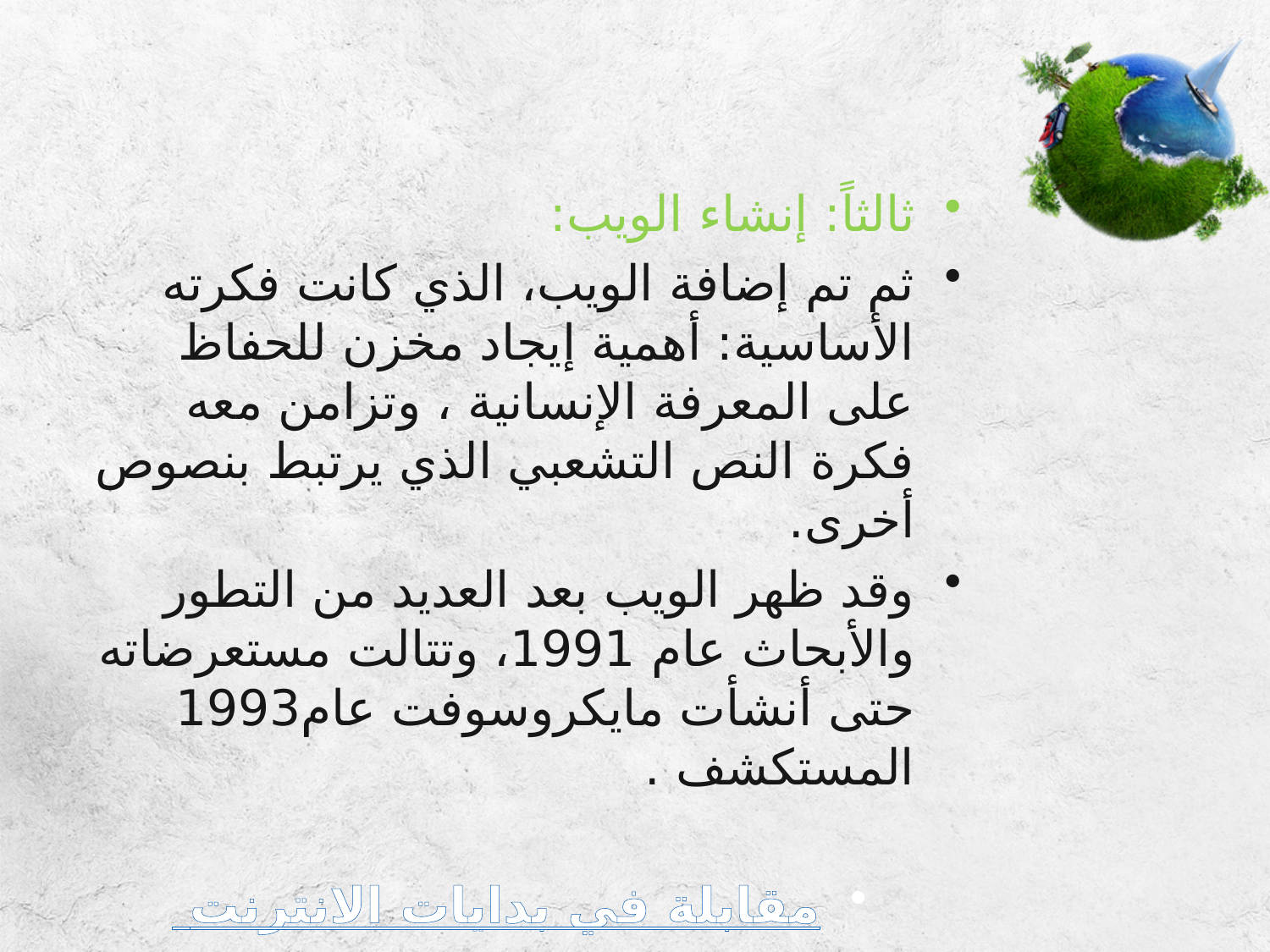

#
ثالثاً: إنشاء الويب:
ثم تم إضافة الويب، الذي كانت فكرته الأساسية: أهمية إيجاد مخزن للحفاظ على المعرفة الإنسانية ، وتزامن معه فكرة النص التشعبي الذي يرتبط بنصوص أخرى.
وقد ظهر الويب بعد العديد من التطور والأبحاث عام 1991، وتتالت مستعرضاته حتى أنشأت مايكروسوفت عام1993 المستكشف .

 مقابلة في بدايات الانترنت